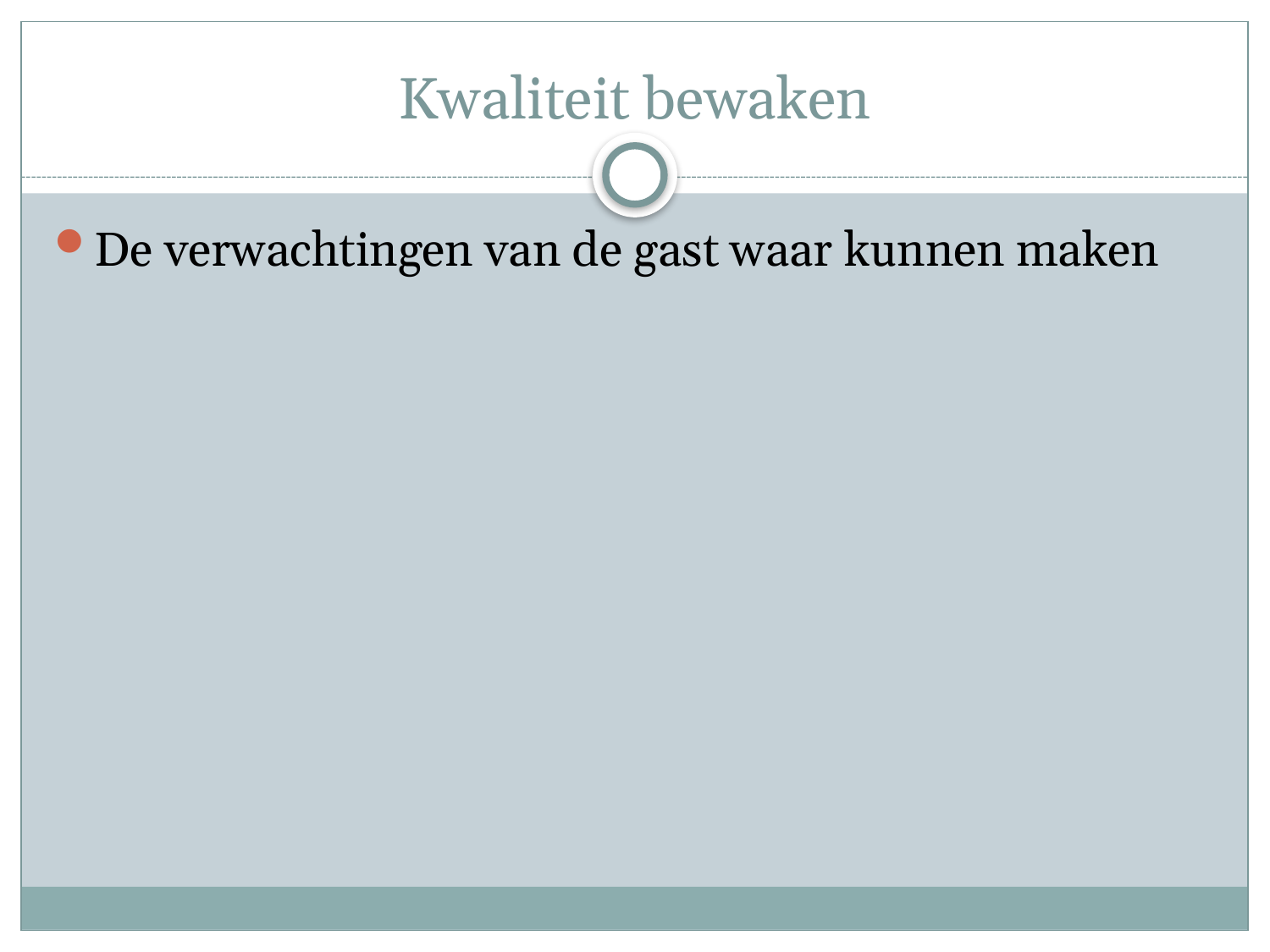

# Kwaliteit bewaken
De verwachtingen van de gast waar kunnen maken